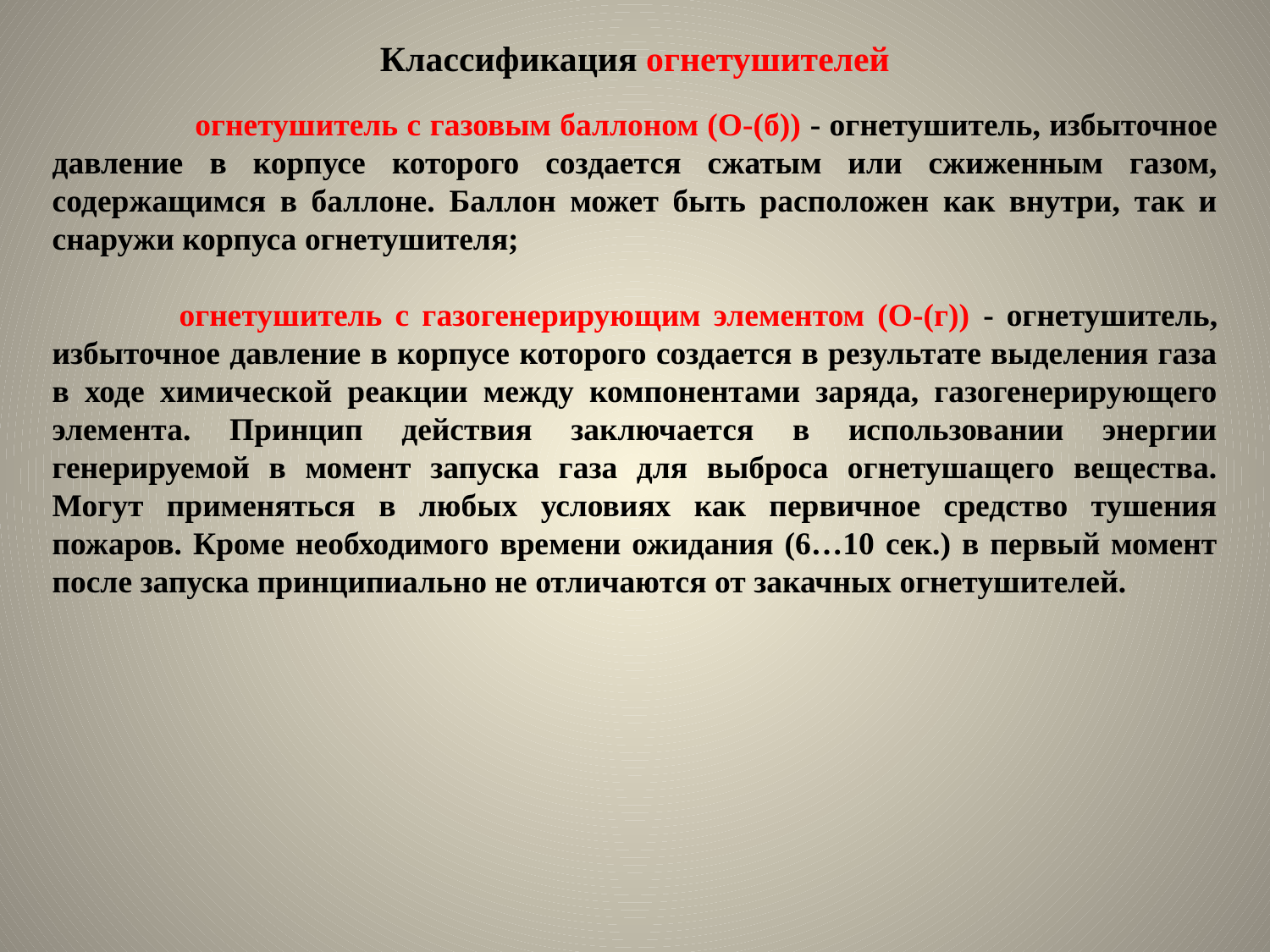

Классификация огнетушителей

                огнетушитель с газовым баллоном (О-(б)) - огнетушитель, избыточное давление в корпусе которого создается сжатым или сжиженным газом, содержащимся в баллоне. Баллон может быть расположен как внутри, так и снаружи корпуса огнетушителя;

	огнетушитель с газогенерирующим элементом (О-(г)) - огнетушитель, избыточное давление в корпусе которого создается в результате выделения газа в ходе химической реакции между компонентами заряда, газогенерирующего элемента. Принцип действия заключается в использовании энергии генерируемой в момент запуска газа для выброса огнетушащего вещества. Могут применяться в любых условиях как первичное средство тушения пожаров. Кроме необходимого времени ожидания (6…10 сек.) в первый момент после запуска принципиально не отличаются от закачных огнетушителей.